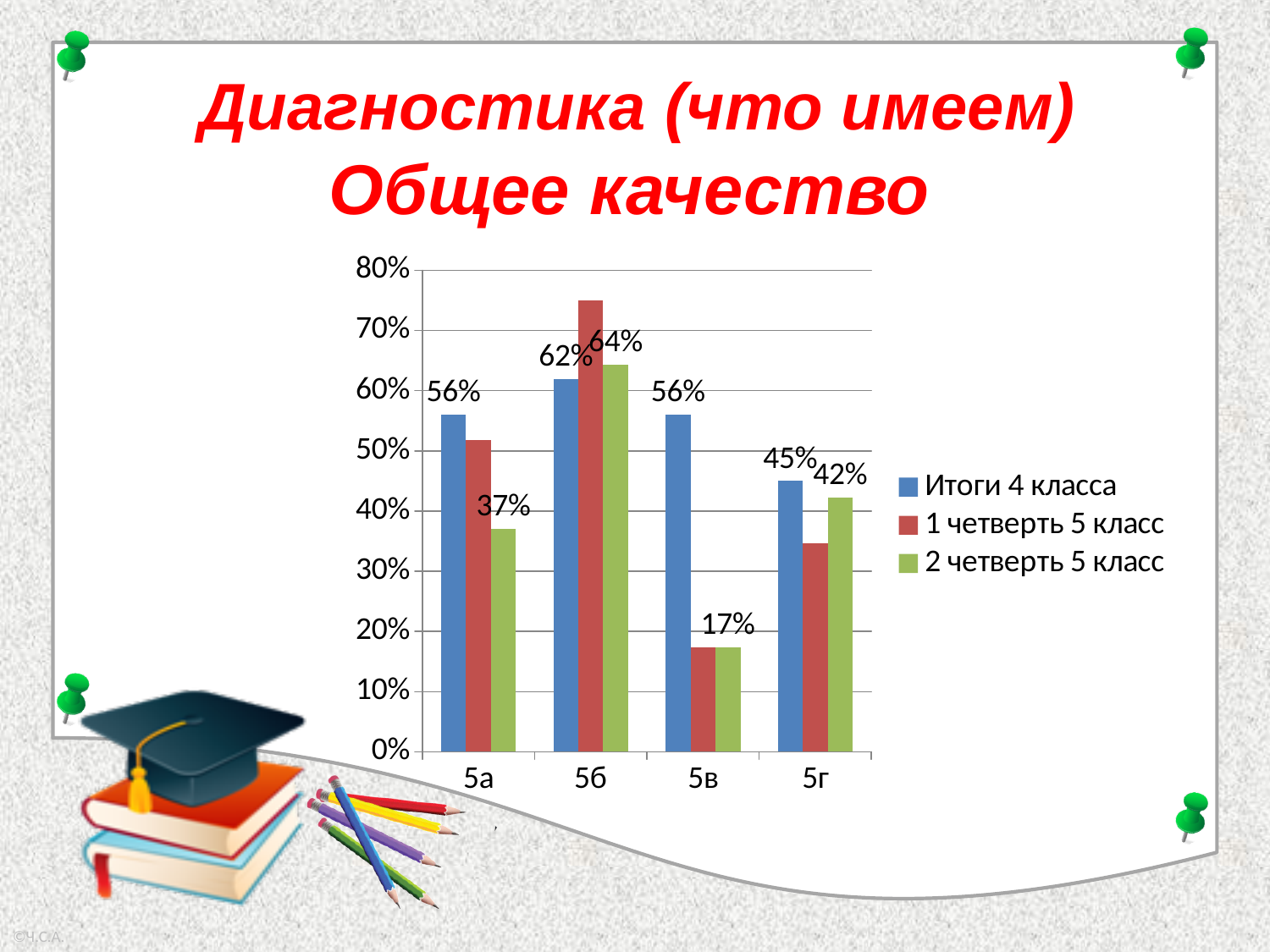

# Диагностика (что имеем)

Общее качество

### Chart

| Category | Итоги 4 класса | 1 четверть 5 класс | 2 четверть 5 класс |
|---|---|---|---|
| 5а | 0.56 | 0.5185 | 0.37 |
| 5б | 0.62 | 0.75 | 0.643 |
| 5в | 0.56 | 0.174 | 0.174 |
| 5г | 0.45 | 0.346 | 0.423 |